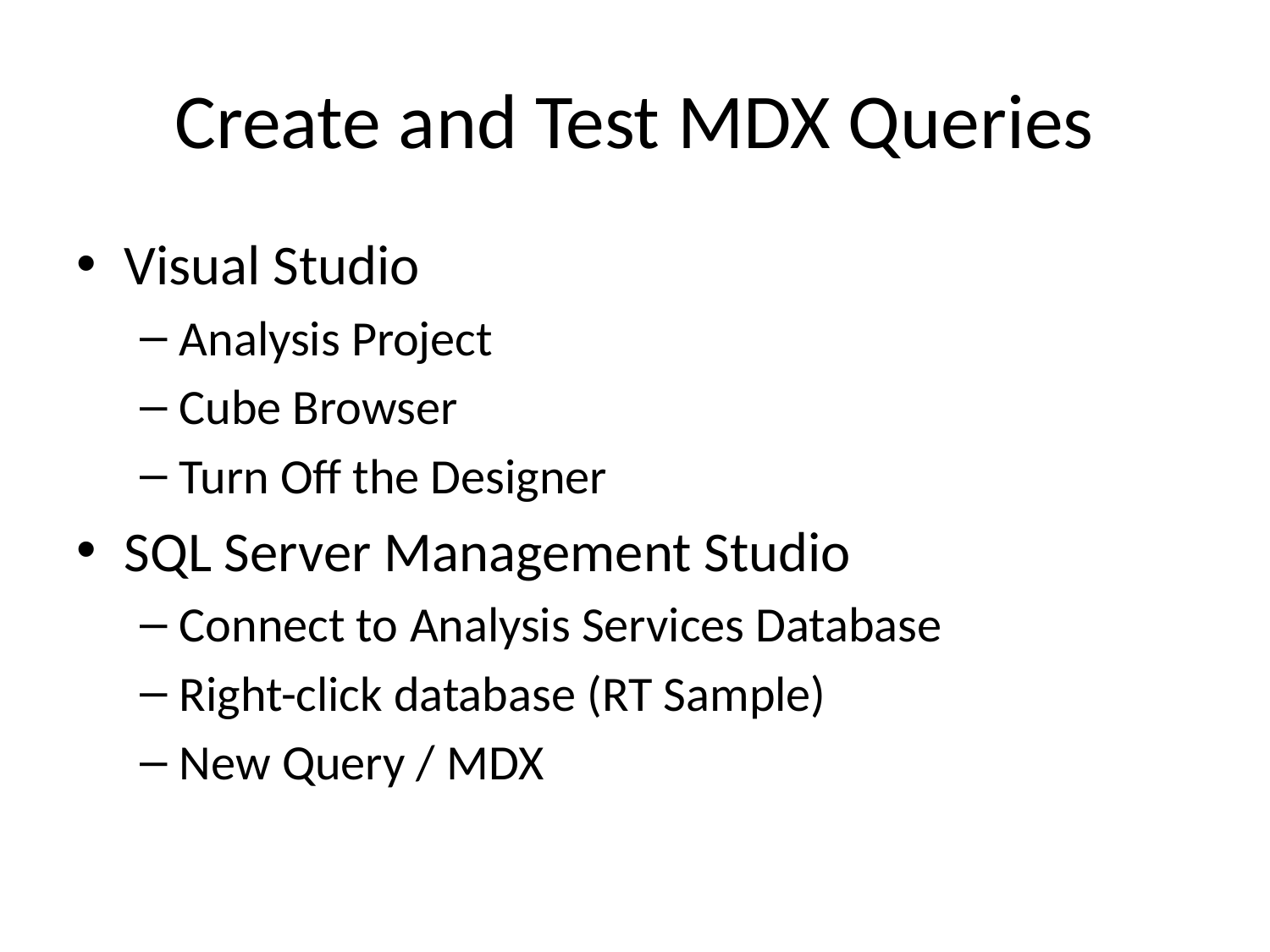

# Create and Test MDX Queries
Visual Studio
Analysis Project
Cube Browser
Turn Off the Designer
SQL Server Management Studio
Connect to Analysis Services Database
Right-click database (RT Sample)
New Query / MDX